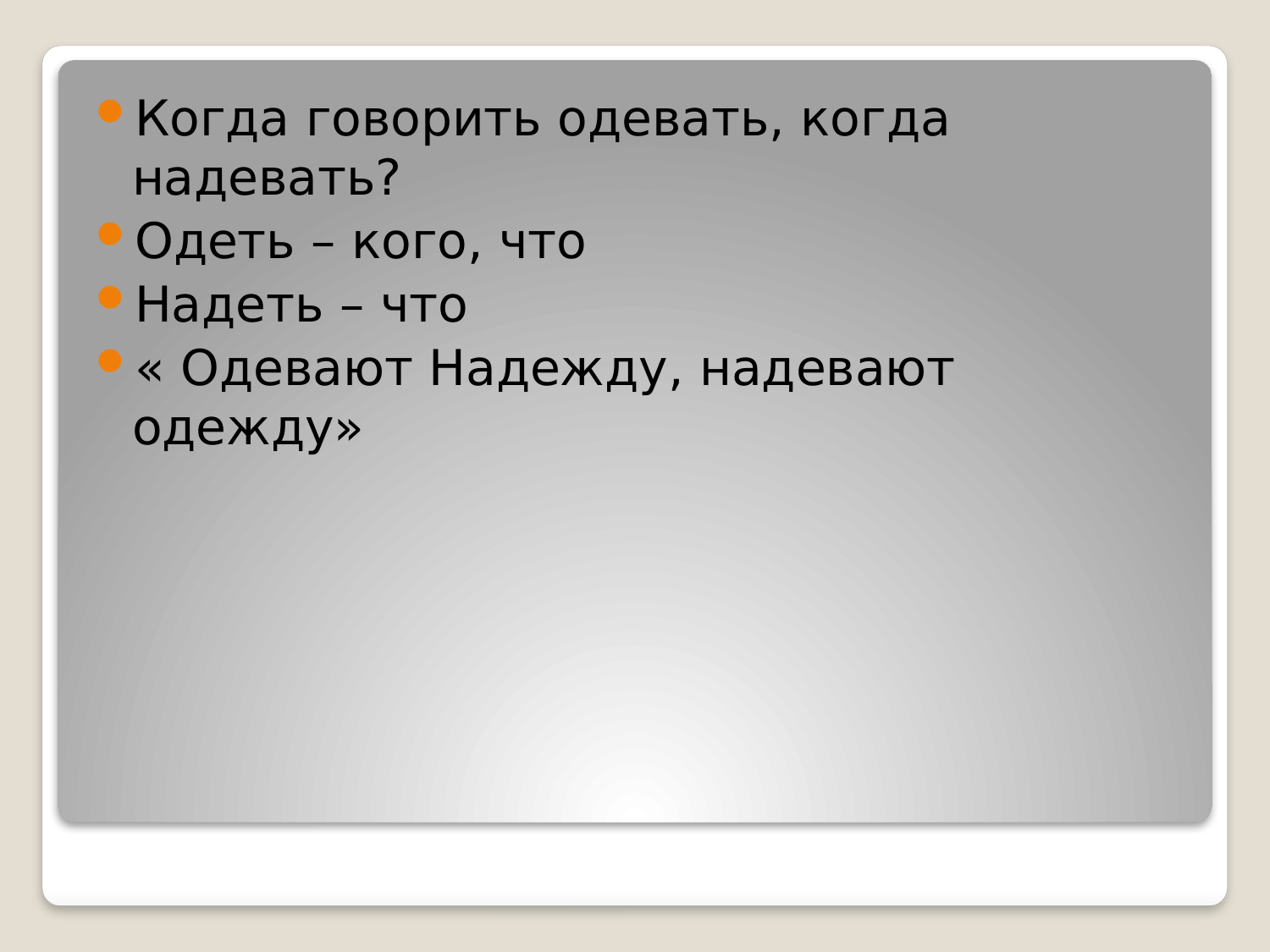

Когда говорить одевать, когда надевать?
Одеть – кого, что
Надеть – что
« Одевают Надежду, надевают одежду»
#